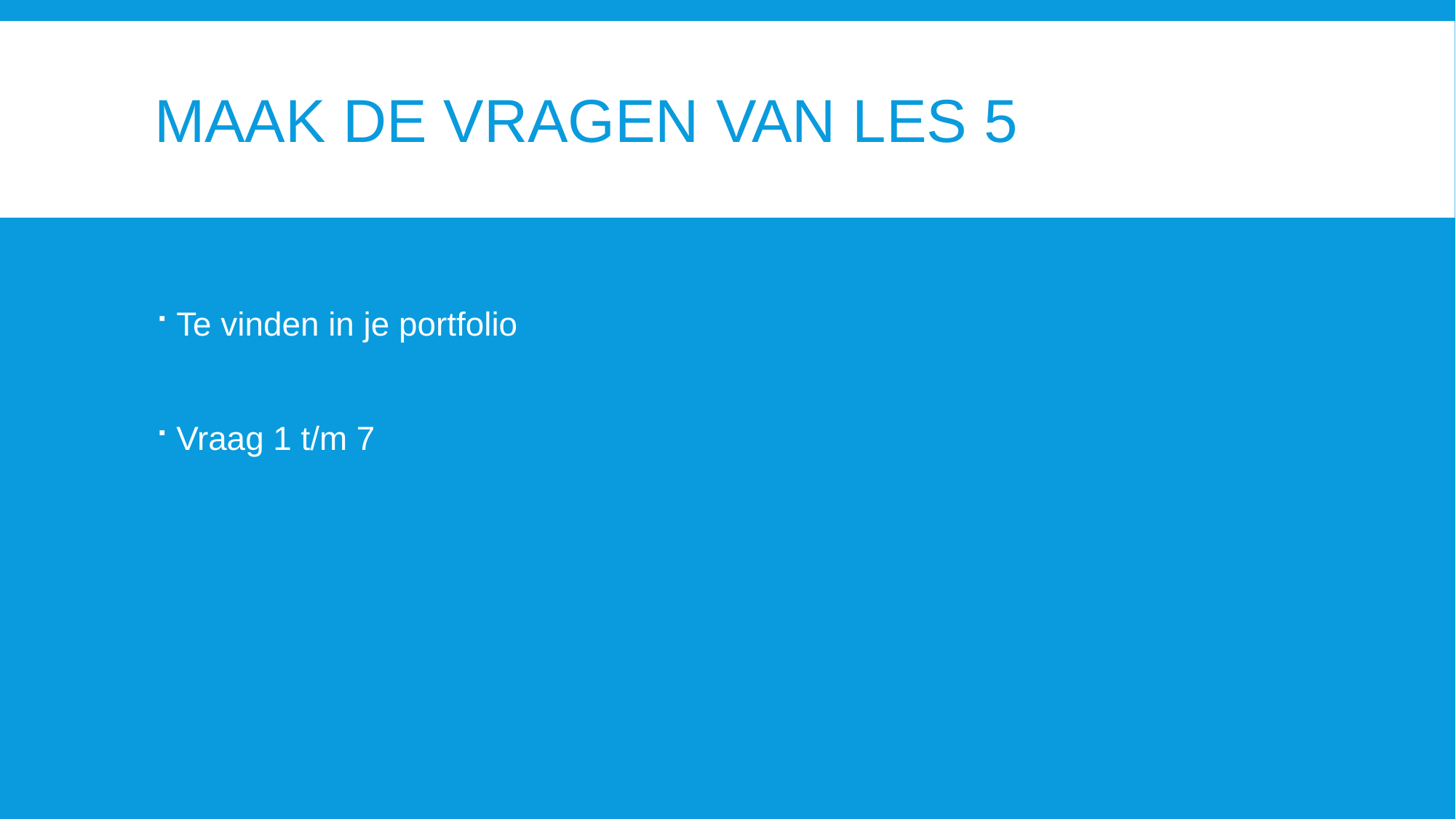

# Maak de vragen van les 5

Te vinden in je portfolio

Vraag 1 t/m 7